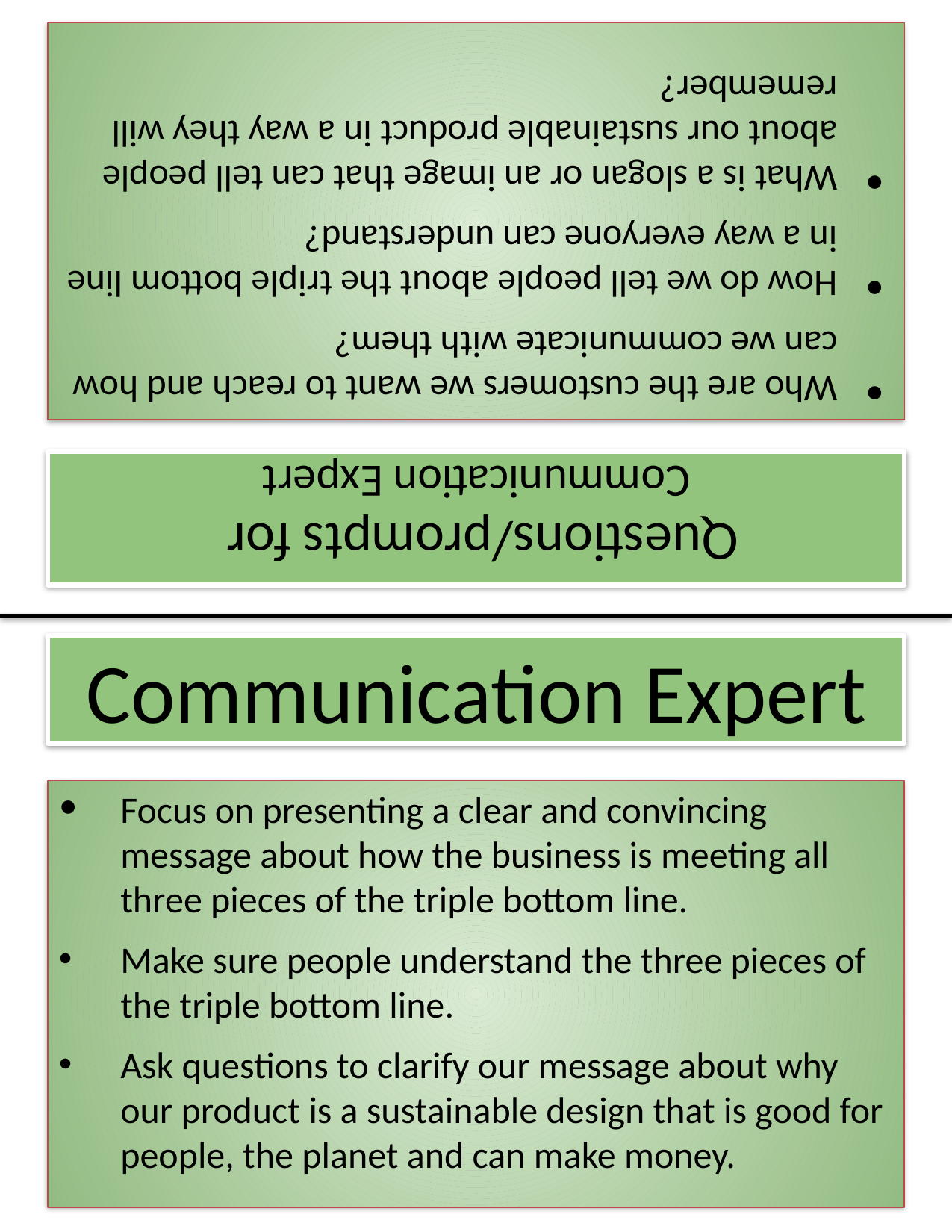

Who are the customers we want to reach and how can we communicate with them?
How do we tell people about the triple bottom line in a way everyone can understand?
What is a slogan or an image that can tell people about our sustainable product in a way they will remember?
Questions/prompts for
Communication Expert
# Communication Expert
Focus on presenting a clear and convincing message about how the business is meeting all three pieces of the triple bottom line.
Make sure people understand the three pieces of the triple bottom line.
Ask questions to clarify our message about why our product is a sustainable design that is good for people, the planet and can make money.